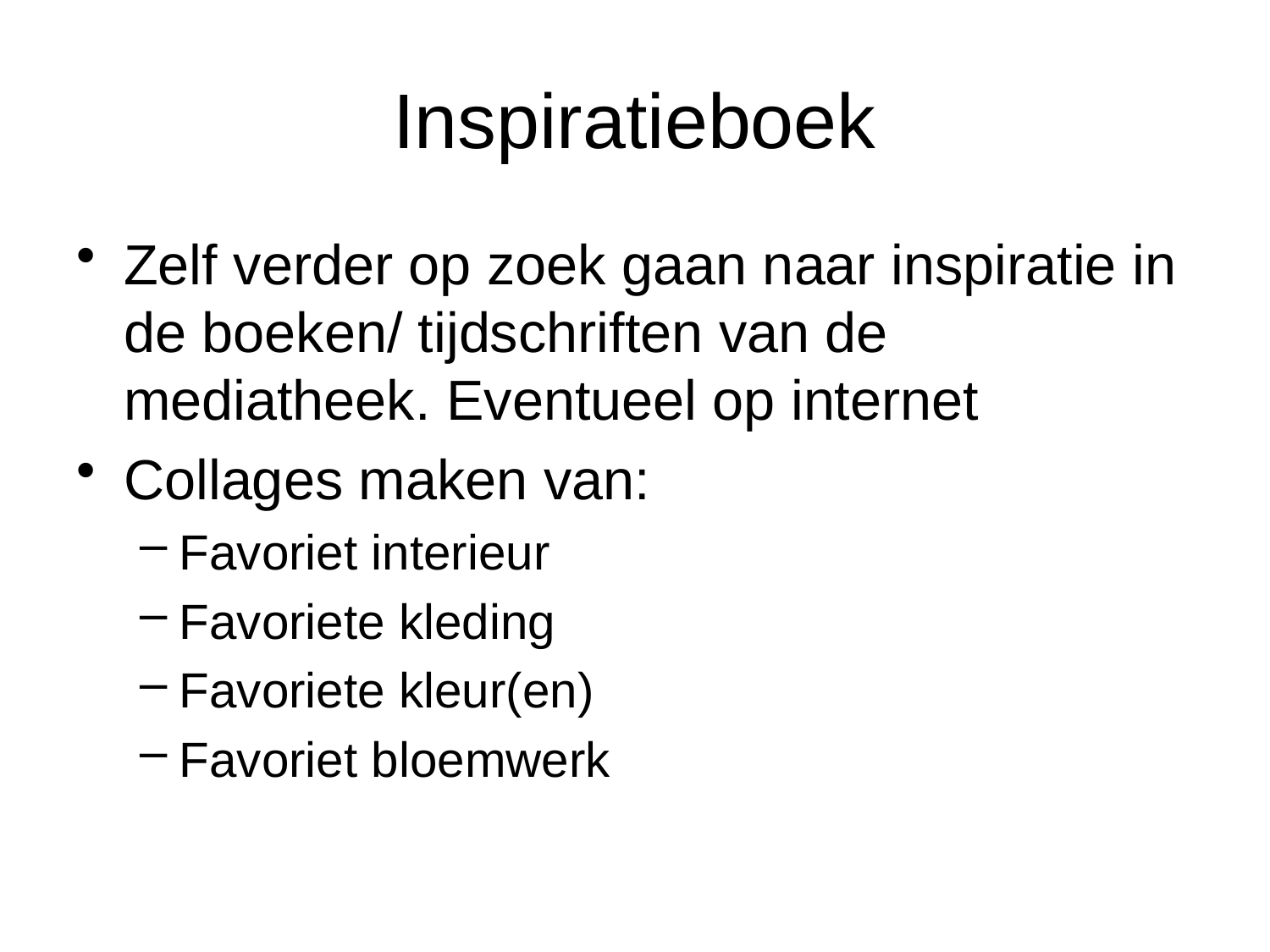

# Inspiratieboek
Zelf verder op zoek gaan naar inspiratie in de boeken/ tijdschriften van de mediatheek. Eventueel op internet
Collages maken van:
Favoriet interieur
Favoriete kleding
Favoriete kleur(en)
Favoriet bloemwerk